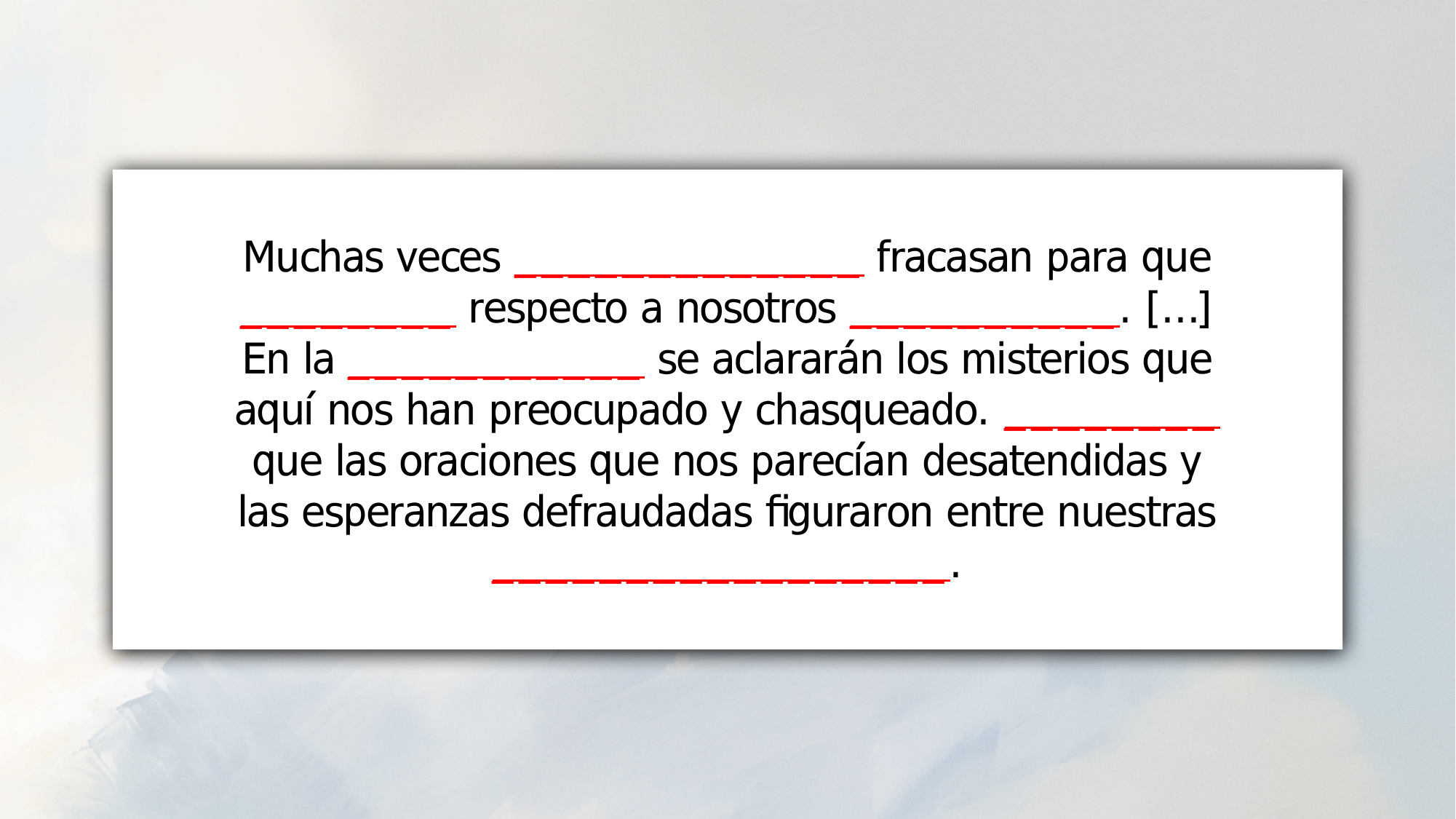

Muchas veces _____________ fracasan para que ________ respecto a nosotros __________. [...]
En la ___________ se aclararán los misterios que aquí nos han preocupado y chasqueado. ________ que las oraciones que nos parecían desatendidas y las esperanzas defraudadas figuraron entre nuestras _________________.